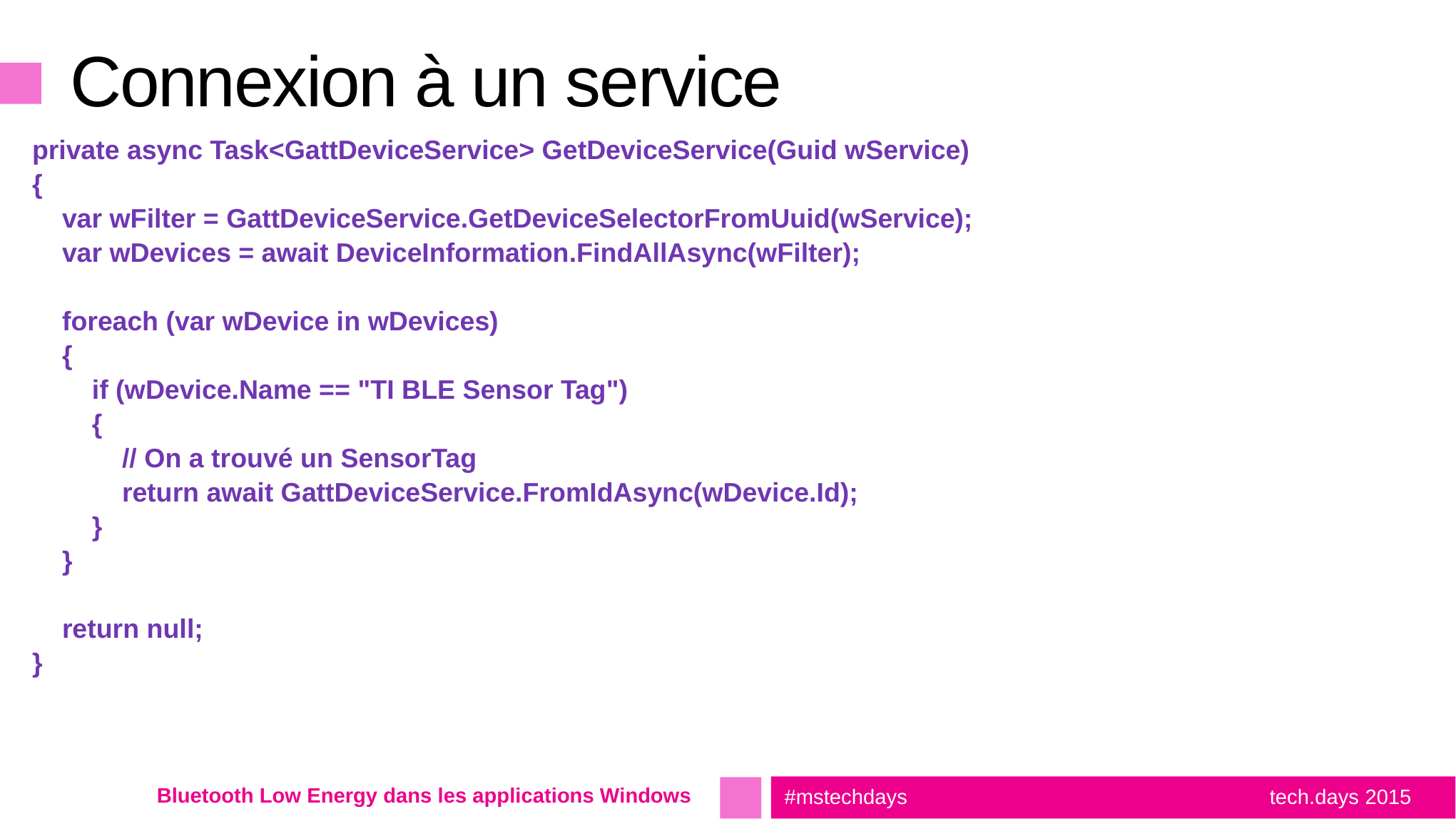

# Connexion à un service
private async Task<GattDeviceService> GetDeviceService(Guid wService)
{
    var wFilter = GattDeviceService.GetDeviceSelectorFromUuid(wService);
    var wDevices = await DeviceInformation.FindAllAsync(wFilter);

    foreach (var wDevice in wDevices)
    {
        if (wDevice.Name == "TI BLE Sensor Tag")
        {
            // On a trouvé un SensorTag
            return await GattDeviceService.FromIdAsync(wDevice.Id);
        }
    }

    return null;
}
Bluetooth Low Energy dans les applications Windows